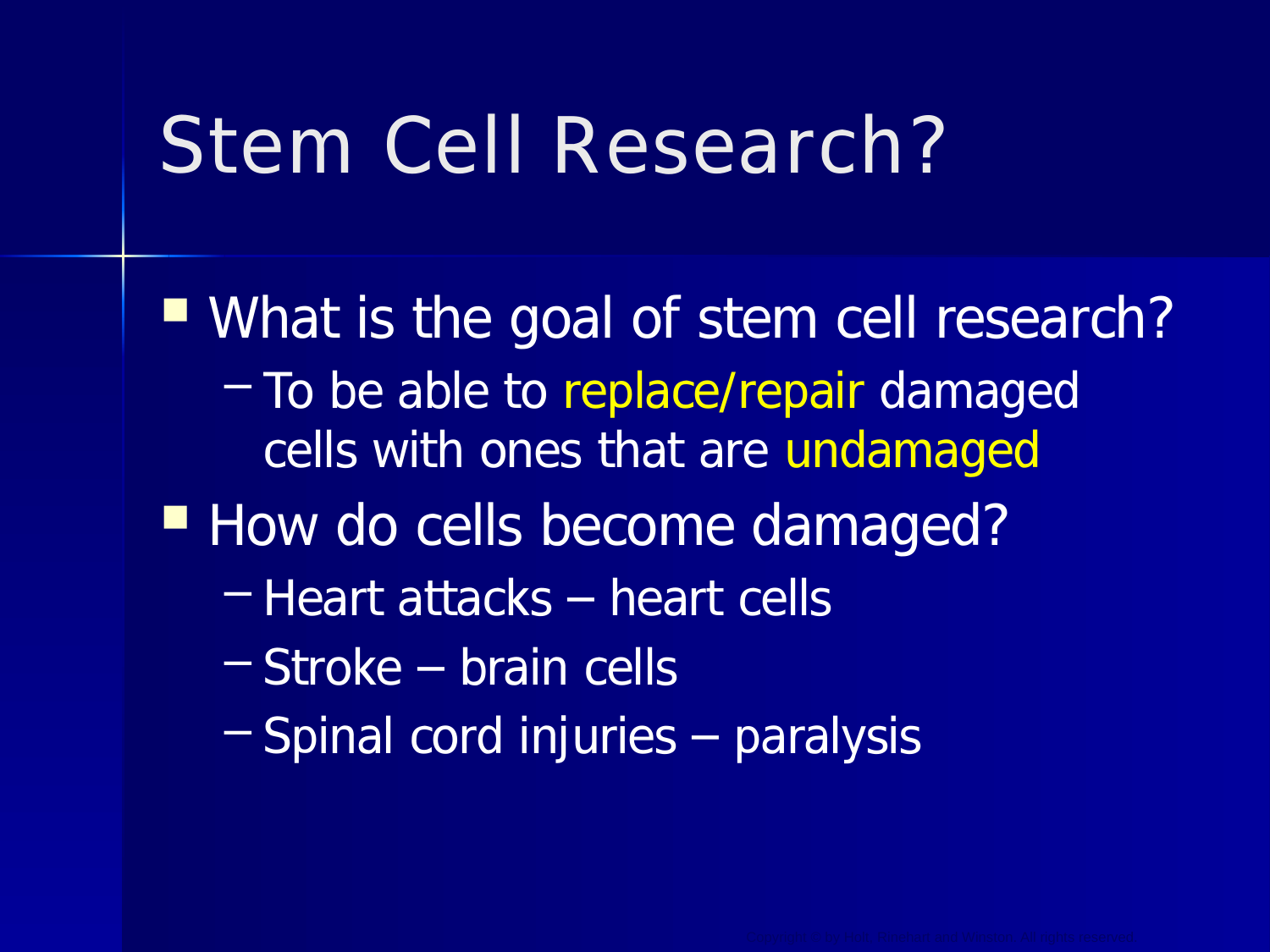

# Stem Cell Research?
What is the goal of stem cell research?
To be able to replace/repair damaged cells with ones that are undamaged
How do cells become damaged?
Heart attacks – heart cells
Stroke – brain cells
Spinal cord injuries – paralysis